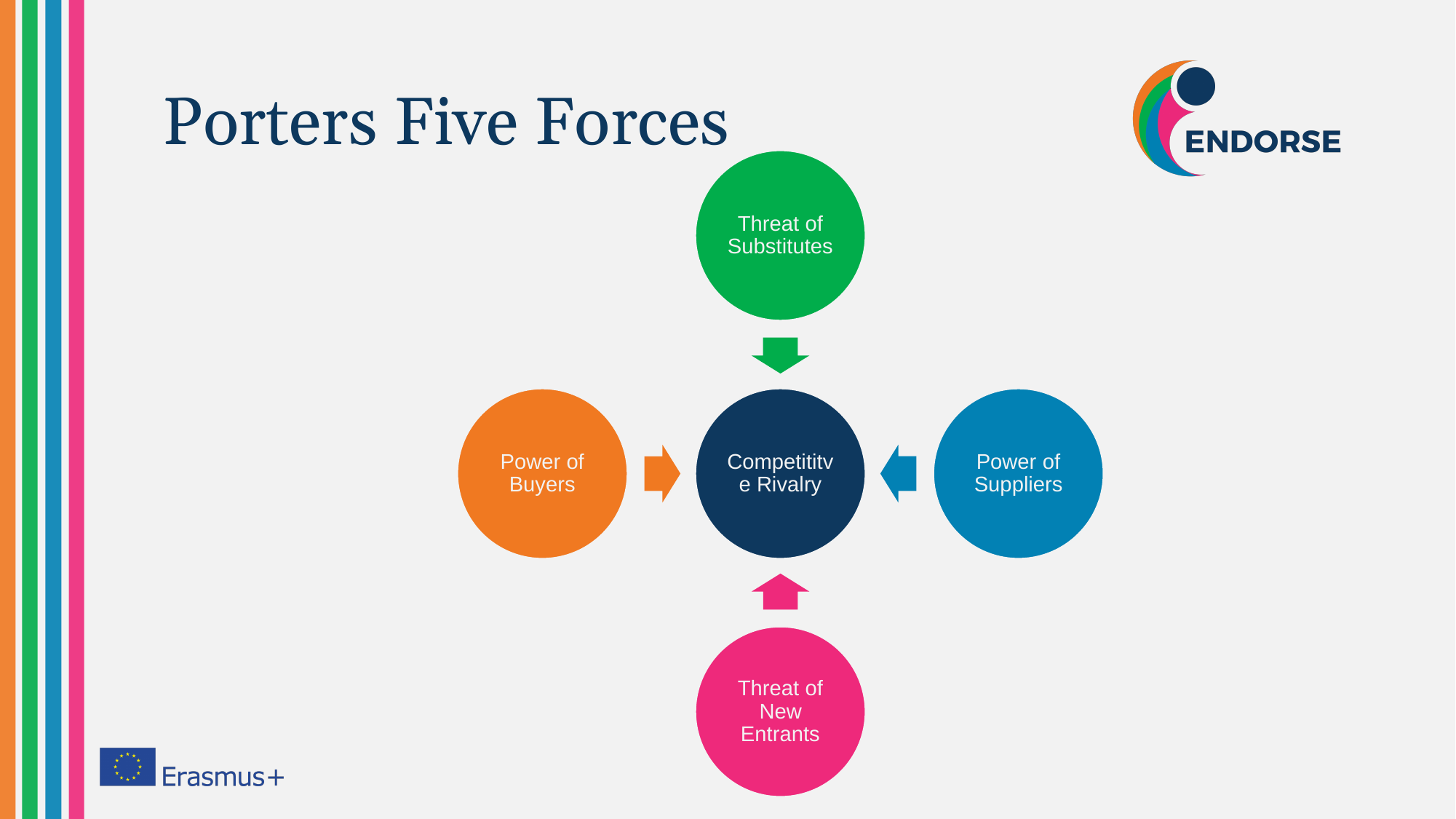

# Porters Five Forces
Competititve Rivalry

Threat of Substitutes

Power of Suppliers

Threat of New Entrants

Power of Buyers